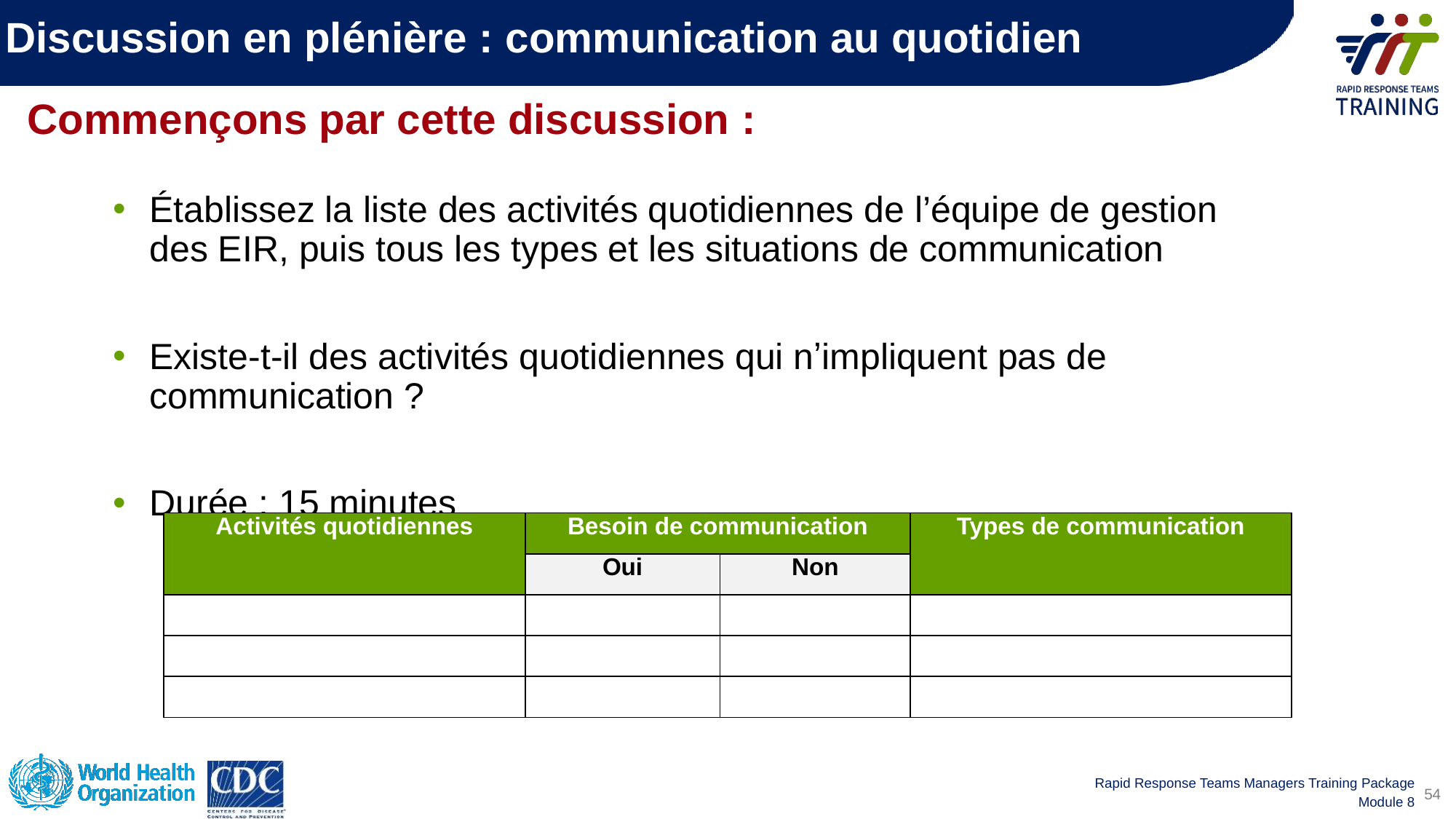

Discussion en plénière : communication au quotidien
Commençons par cette discussion :
Établissez la liste des activités quotidiennes de l’équipe de gestion des EIR, puis tous les types et les situations de communication

Existe-t-il des activités quotidiennes qui nʼimpliquent pas de communication ?

Durée : 15 minutes

| Activités quotidiennes | Besoin de communication |  | Types de communication |
| --- | --- | --- | --- |
|  | Oui | Non |  |
|  |  |  |  |
|  |  |  |  |
|  |  |  |  |
54